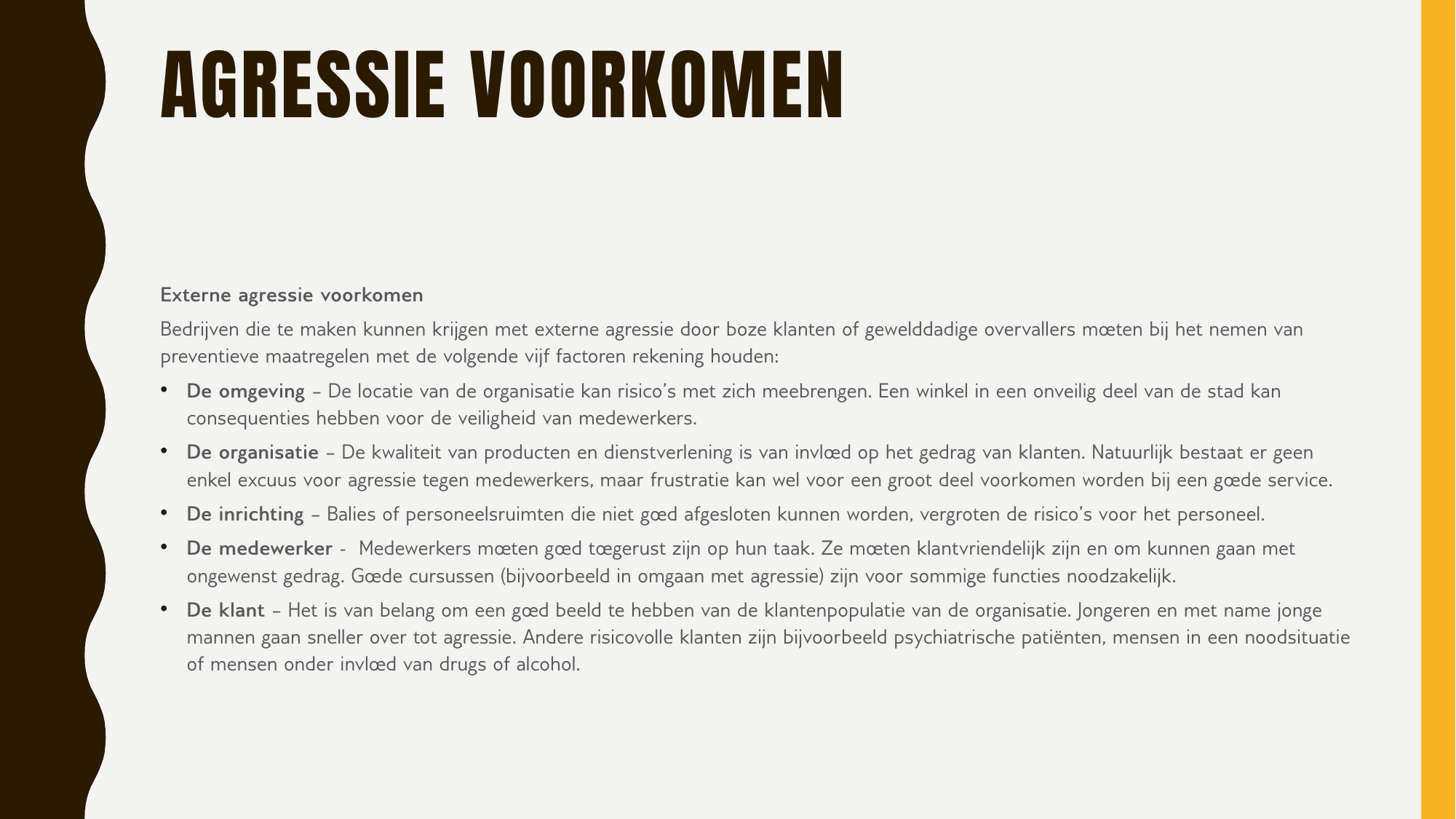

# Agressie voorkomen
Externe agressie voorkomen
Bedrijven die te maken kunnen krijgen met externe agressie door boze klanten of gewelddadige overvallers moeten bij het nemen van preventieve maatregelen met de volgende vijf factoren rekening houden:
De omgeving – De locatie van de organisatie kan risico’s met zich meebrengen. Een winkel in een onveilig deel van de stad kan consequenties hebben voor de veiligheid van medewerkers.
De organisatie – De kwaliteit van producten en dienstverlening is van invloed op het gedrag van klanten. Natuurlijk bestaat er geen enkel excuus voor agressie tegen medewerkers, maar frustratie kan wel voor een groot deel voorkomen worden bij een goede service.
De inrichting – Balies of personeelsruimten die niet goed afgesloten kunnen worden, vergroten de risico’s voor het personeel.
De medewerker -  Medewerkers moeten goed toegerust zijn op hun taak. Ze moeten klantvriendelijk zijn en om kunnen gaan met ongewenst gedrag. Goede cursussen (bijvoorbeeld in omgaan met agressie) zijn voor sommige functies noodzakelijk.
De klant – Het is van belang om een goed beeld te hebben van de klantenpopulatie van de organisatie. Jongeren en met name jonge mannen gaan sneller over tot agressie. Andere risicovolle klanten zijn bijvoorbeeld psychiatrische patiënten, mensen in een noodsituatie of mensen onder invloed van drugs of alcohol.